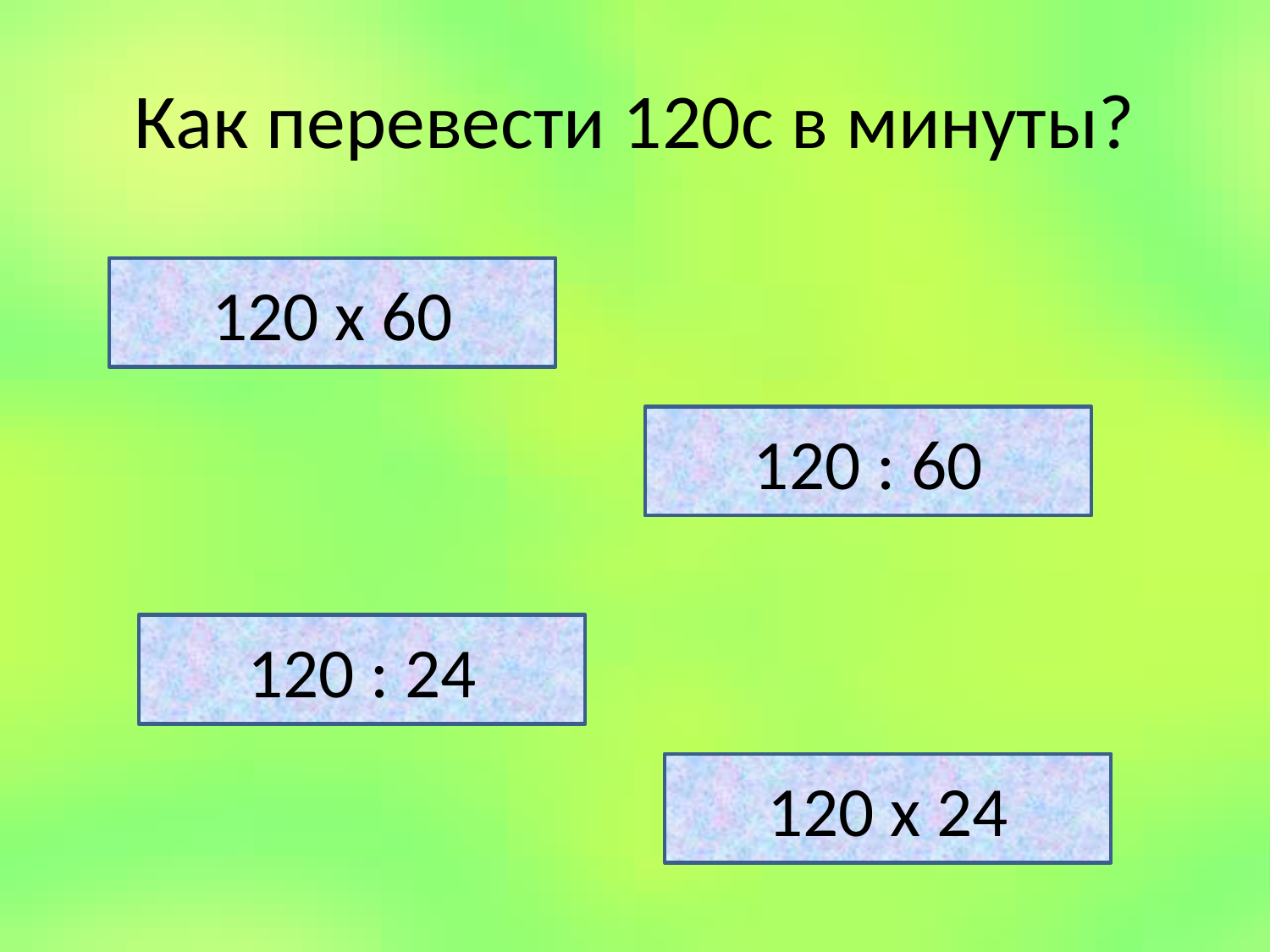

# Как перевести 120с в минуты?
120 х 60
120 : 60
120 : 24
120 х 24